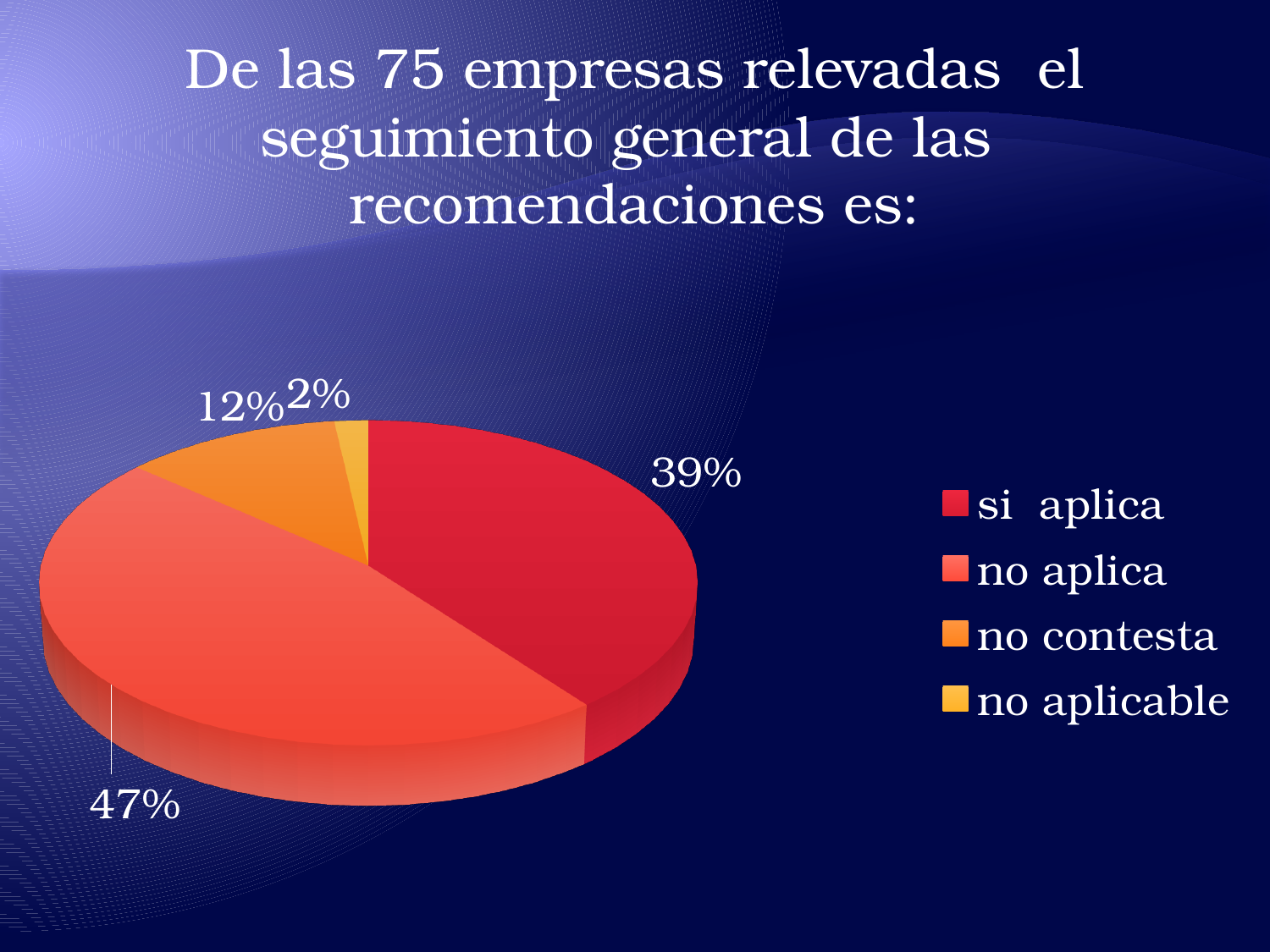

De las 75 empresas relevadas  el seguimiento general de las  recomendaciones es:

[unsupported chart]